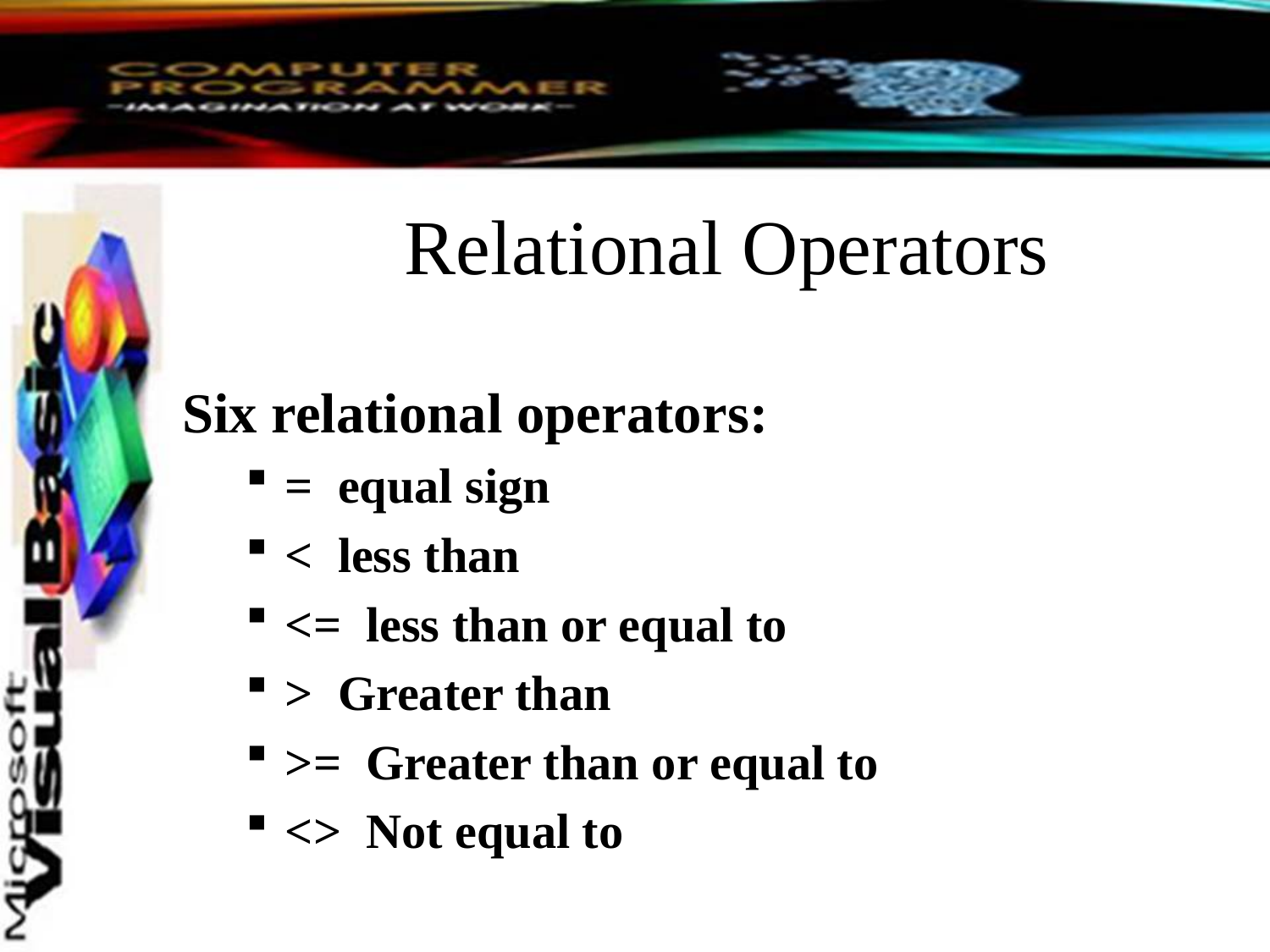

# Relational Operators
Six relational operators:
=  equal sign
<  less than
<=  less than or equal to
>  Greater than
>=  Greater than or equal to
<>  Not equal to